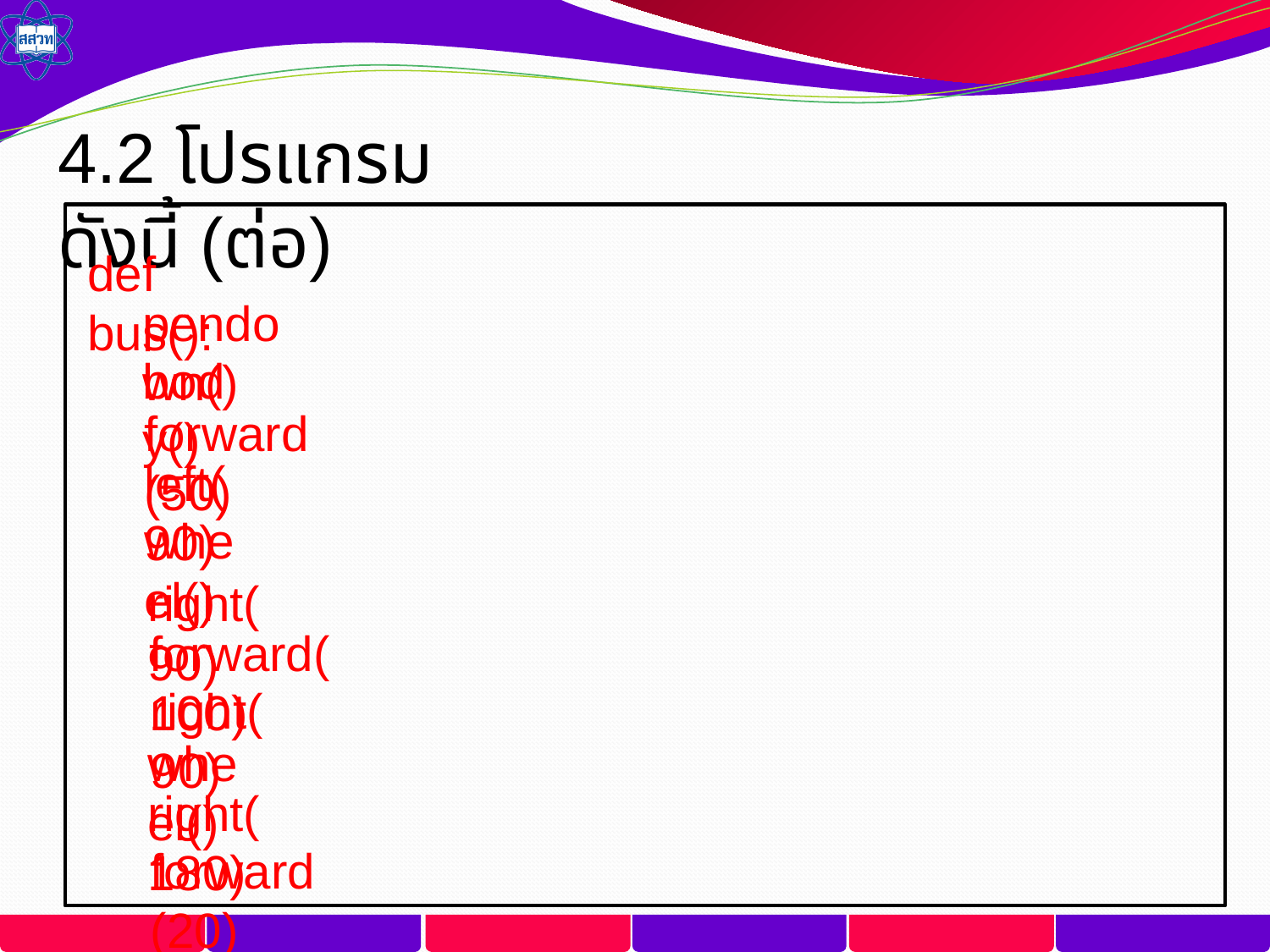

4.2 โปรแกรม ดังนี้ (ต่อ)

def bus():
pendown()
body()
forward(50)
left(90)
wheel()
right(90)
forward(100)
right(90)
wheel()
right(180)
forward(20)